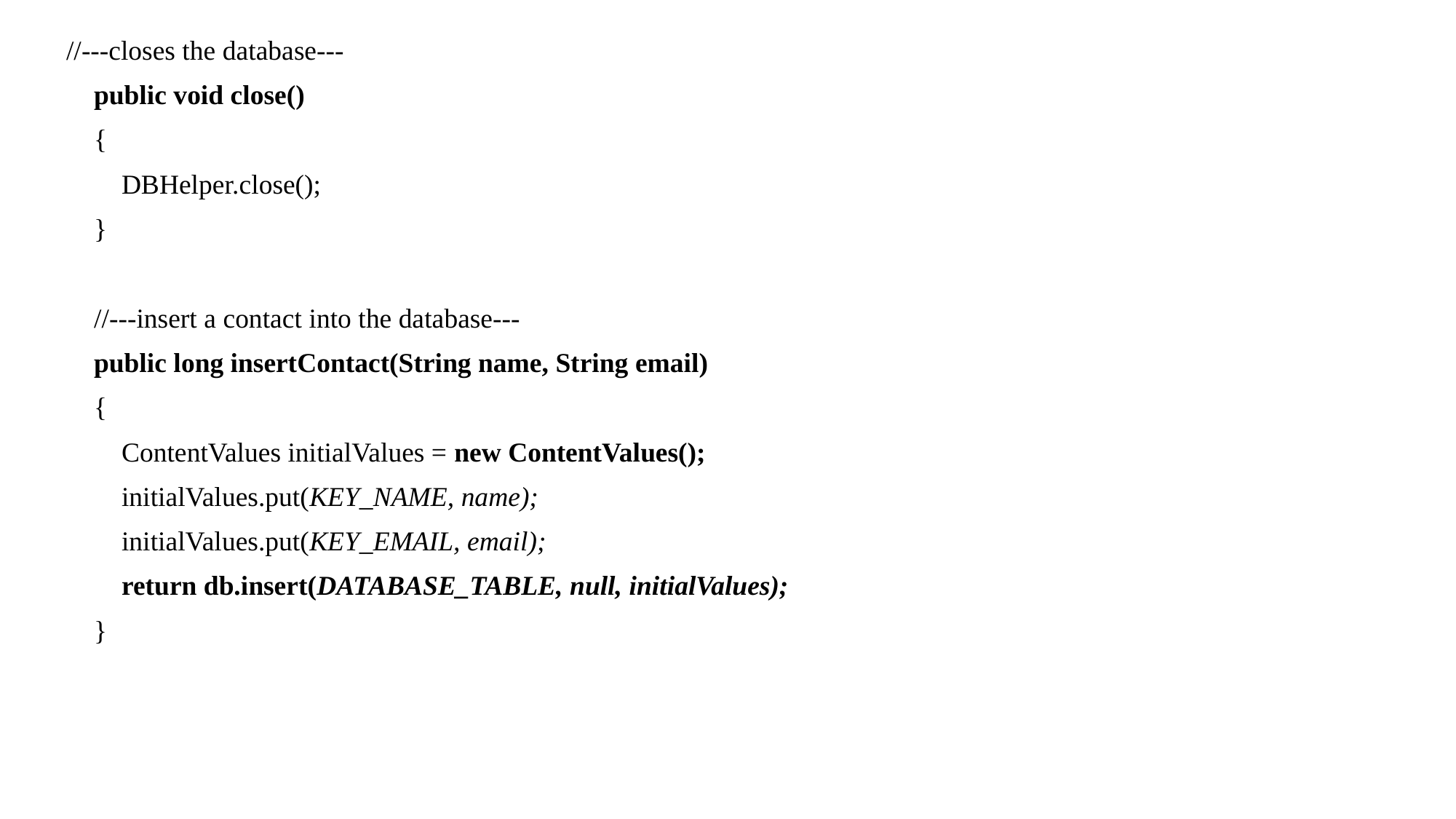

//---closes the database---
    public void close()
    {
        DBHelper.close();
    }

    //---insert a contact into the database---
    public long insertContact(String name, String email)
    {
        ContentValues initialValues = new ContentValues();
        initialValues.put(KEY_NAME, name);
        initialValues.put(KEY_EMAIL, email);
        return db.insert(DATABASE_TABLE, null, initialValues);
    }